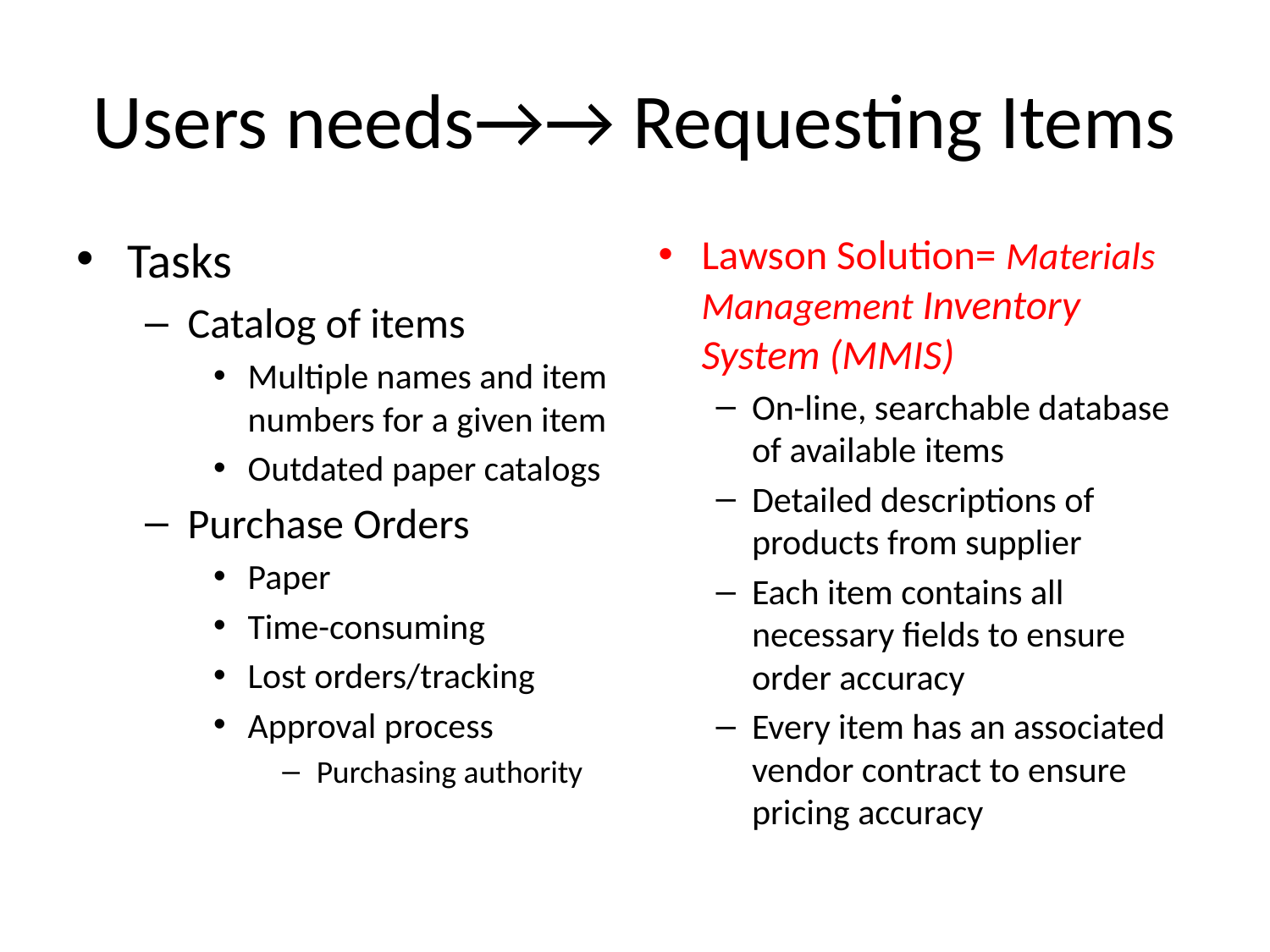

# Users needs→→ Requesting Items
Tasks
Catalog of items
Multiple names and item numbers for a given item
Outdated paper catalogs
Purchase Orders
Paper
Time-consuming
Lost orders/tracking
Approval process
Purchasing authority

Lawson Solution= Materials Management Inventory System (MMIS)
On-line, searchable database of available items
Detailed descriptions of products from supplier
Each item contains all necessary fields to ensure order accuracy
Every item has an associated vendor contract to ensure pricing accuracy